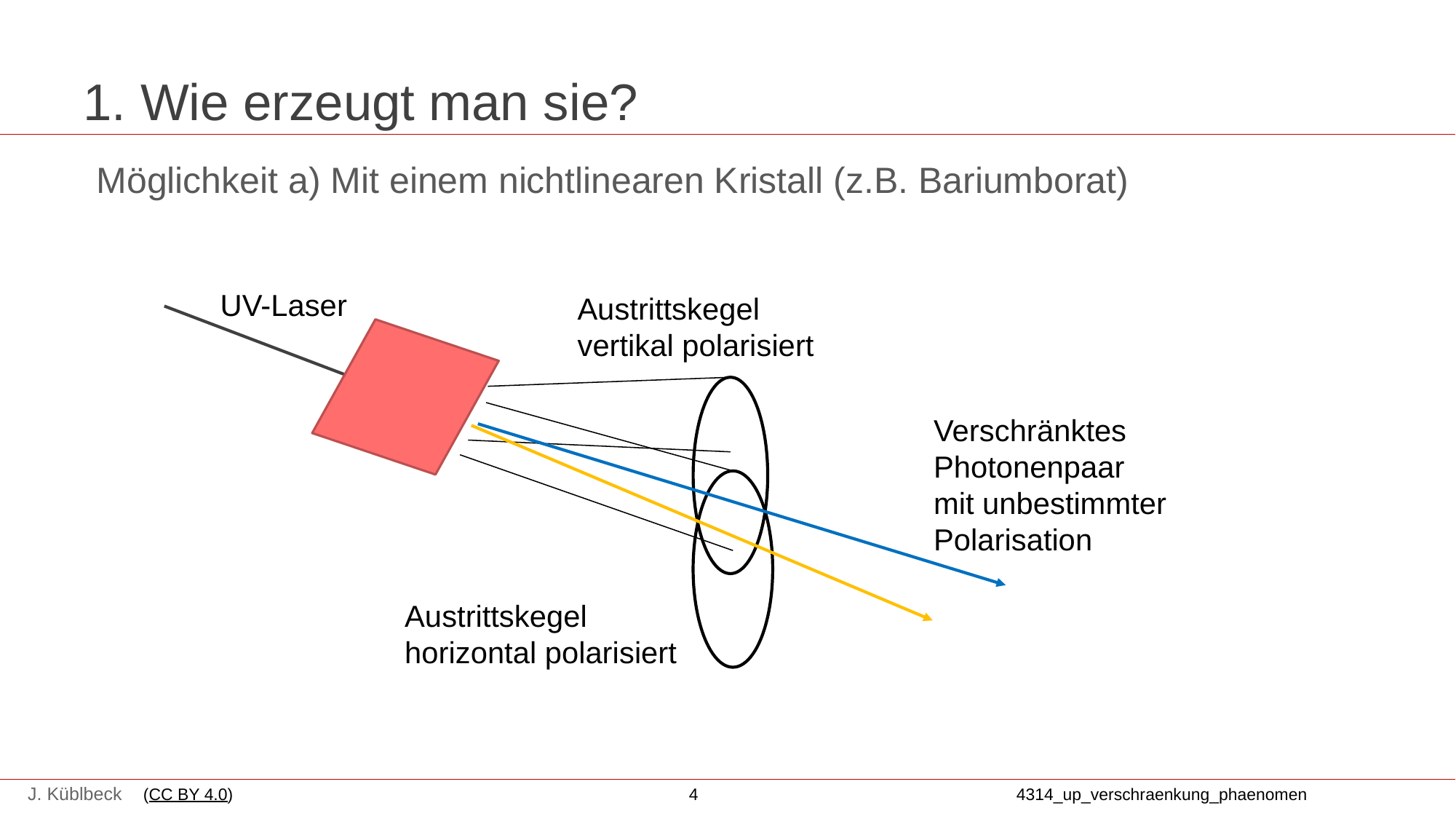

# 1. Wie erzeugt man sie?
Möglichkeit a) Mit einem nichtlinearen Kristall (z.B. Bariumborat)
UV-Laser

Austrittskegel
vertikal polarisiert
Verschränktes
Photonenpaar
mit unbestimmter Polarisation
Austrittskegel
horizontal polarisiert